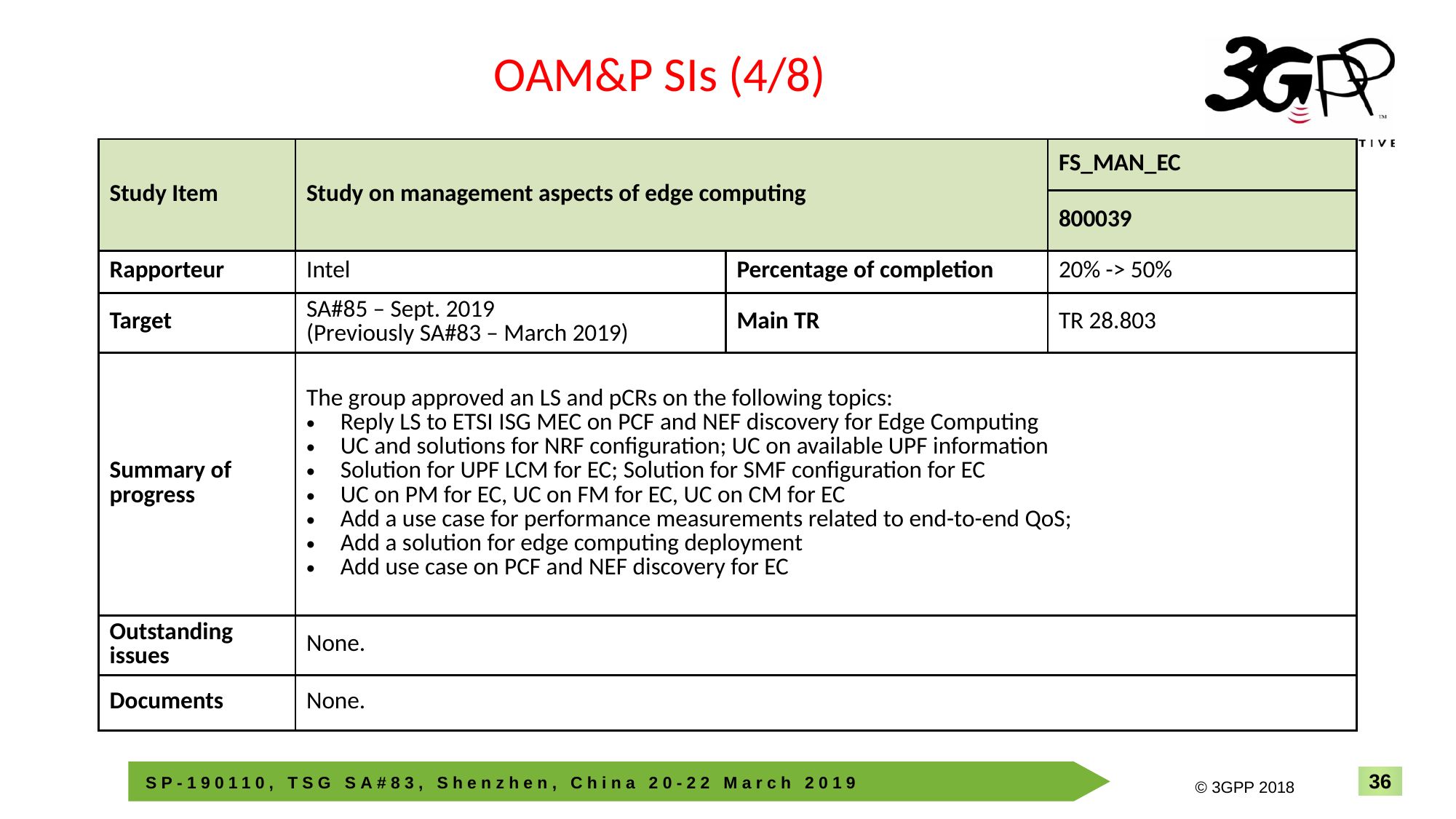

OAM&P SIs (4/8)
| Study Item | Study on management aspects of edge computing |  | FS\_MAN\_EC |
| --- | --- | --- | --- |
|  |  |  | 800039 |
| Rapporteur | Intel | Percentage of completion | 20% -> 50% |
| Target | SA#85 – Sept. 2019 (Previously SA#83 – March 2019) | Main TR | TR 28.803 |
| Summary of progress | The group approved an LS and pCRs on the following topics: Reply LS to ETSI ISG MEC on PCF and NEF discovery for Edge Computing UC and solutions for NRF configuration; UC on available UPF information Solution for UPF LCM for EC; Solution for SMF configuration for EC UC on PM for EC, UC on FM for EC, UC on CM for EC Add a use case for performance measurements related to end-to-end QoS; Add a solution for edge computing deployment Add use case on PCF and NEF discovery for EC |  |  |
| Outstanding issues | None. |  |  |
| Documents | None. |  |  |